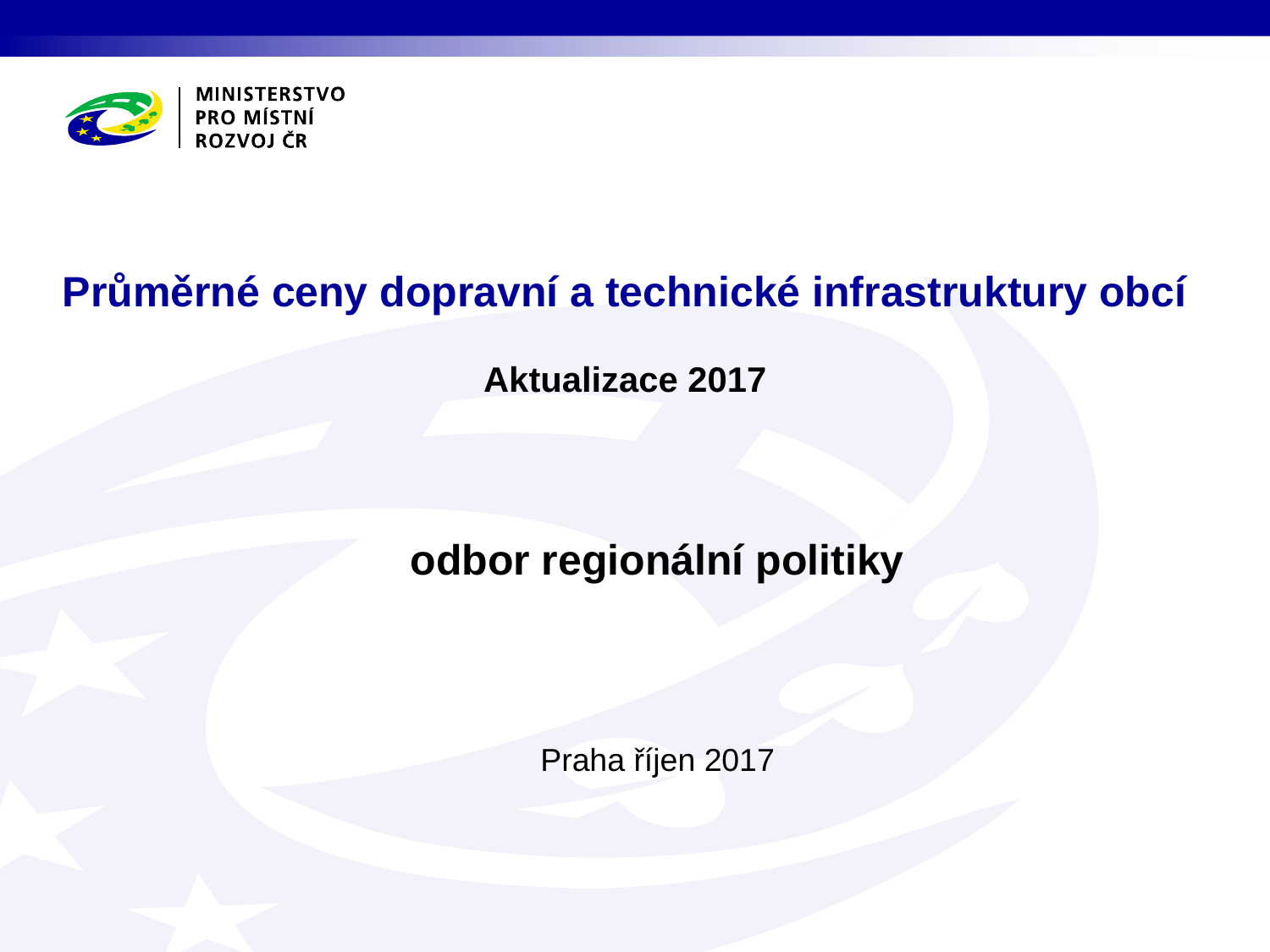

# Průměrné ceny dopravní a technické infrastruktury obcí Aktualizace 2017

odbor regionální politiky

Praha říjen 2017